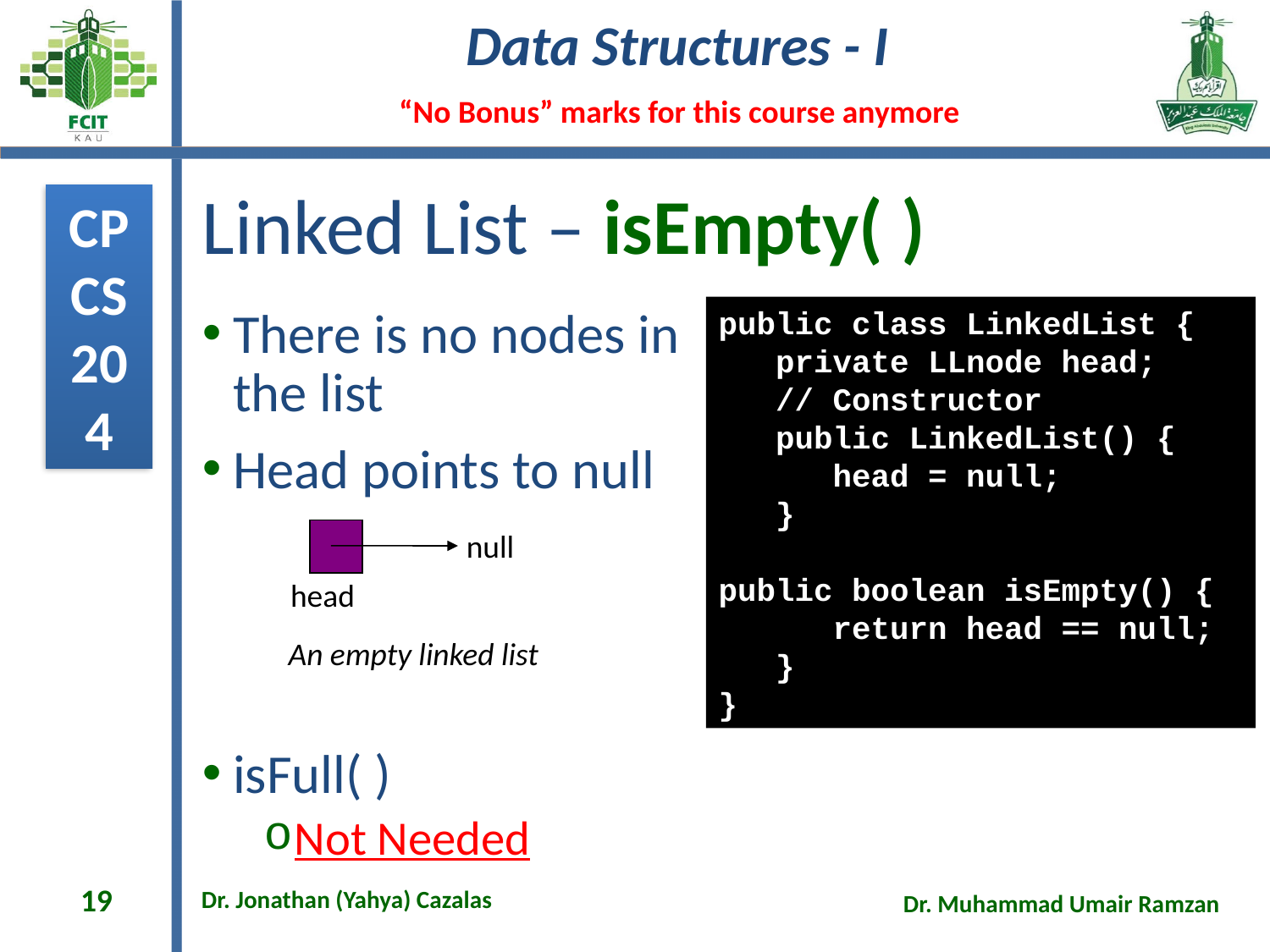

# Linked List – isEmpty( )
public class LinkedList {
   private LLnode head;
   // Constructor
   public LinkedList() {
      head = null;
   }

public boolean isEmpty() {
      return head == null;
   }
}
There is no nodes in the list
Head points to null

isFull( )
Not Needed

null

head
An empty linked list
19